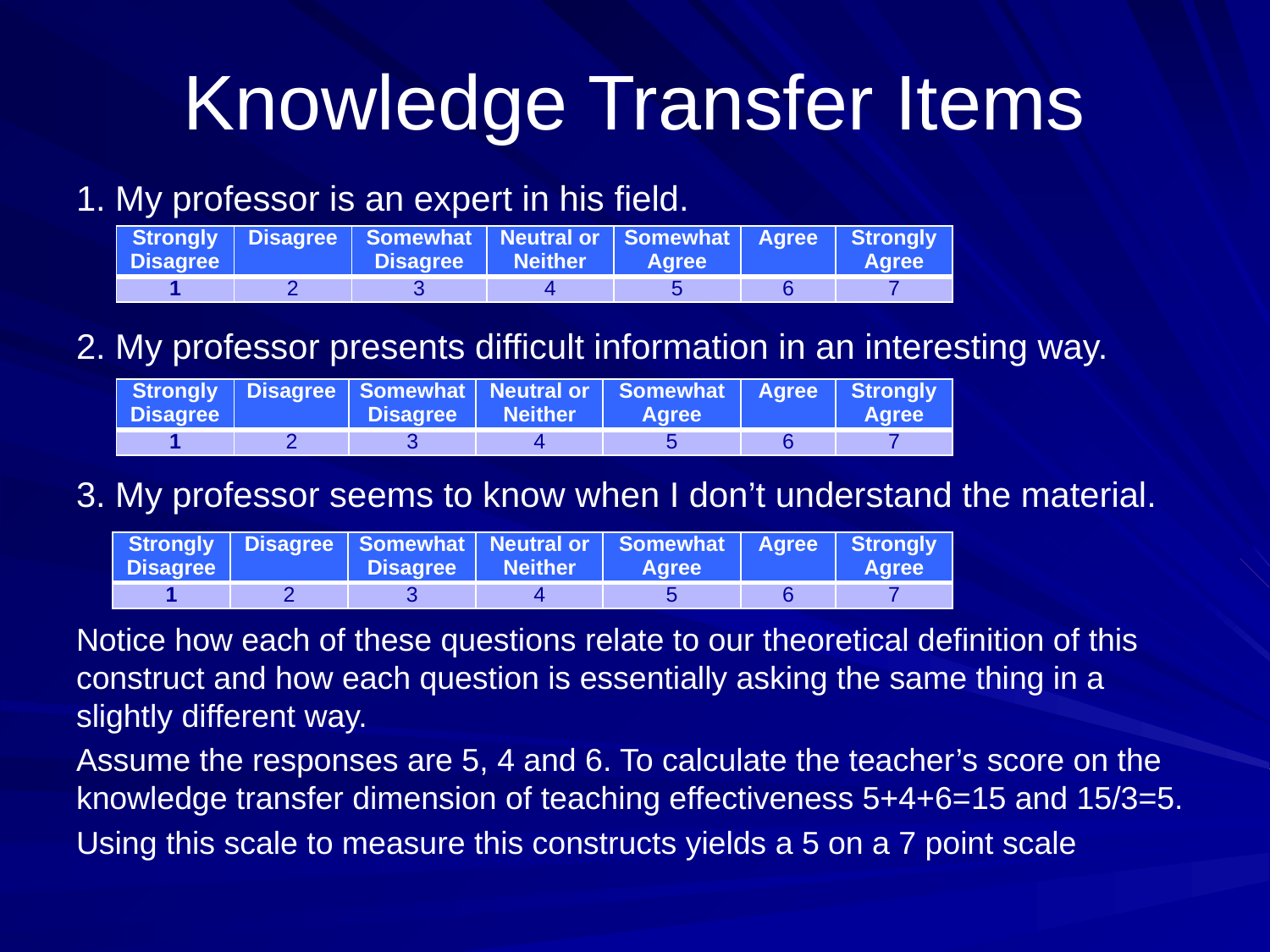

# Knowledge Transfer Items
1. My professor is an expert in his field.

2. My professor presents difficult information in an interesting way.

3. My professor seems to know when I don’t understand the material.

Notice how each of these questions relate to our theoretical definition of this construct and how each question is essentially asking the same thing in a slightly different way.
Assume the responses are 5, 4 and 6. To calculate the teacher’s score on the knowledge transfer dimension of teaching effectiveness 5+4+6=15 and 15/3=5.
Using this scale to measure this constructs yields a 5 on a 7 point scale
| Strongly Disagree | Disagree | Somewhat Disagree | Neutral or Neither | Somewhat Agree | Agree | Strongly Agree |
| --- | --- | --- | --- | --- | --- | --- |
| 1 | 2 | 3 | 4 | 5 | 6 | 7 |
| Strongly Disagree | Disagree | Somewhat Disagree | Neutral or Neither | Somewhat Agree | Agree | Strongly Agree |
| --- | --- | --- | --- | --- | --- | --- |
| 1 | 2 | 3 | 4 | 5 | 6 | 7 |
| Strongly Disagree | Disagree | Somewhat Disagree | Neutral or Neither | Somewhat Agree | Agree | Strongly Agree |
| --- | --- | --- | --- | --- | --- | --- |
| 1 | 2 | 3 | 4 | 5 | 6 | 7 |